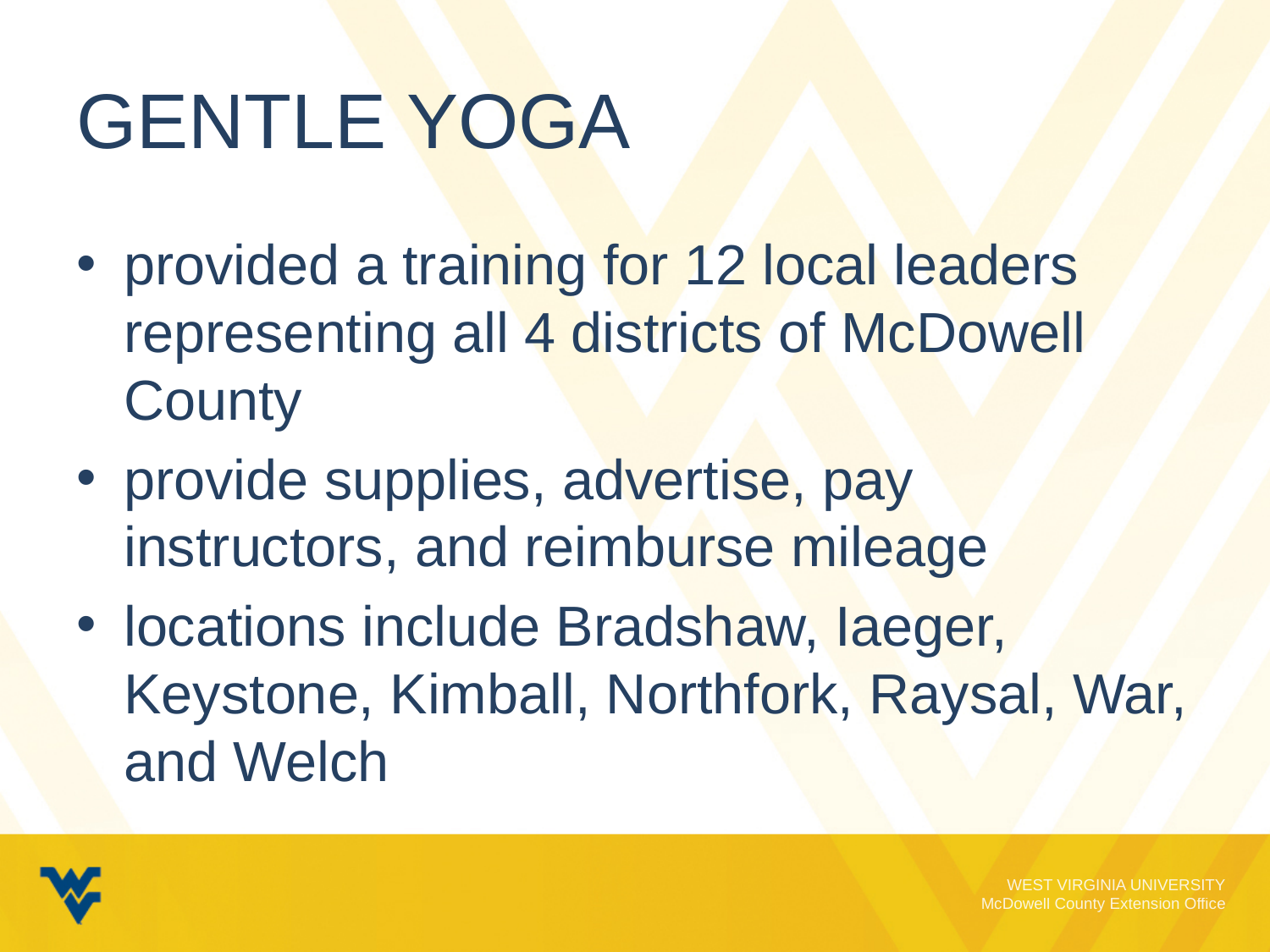

# Gentle Yoga
provided a training for 12 local leaders representing all 4 districts of McDowell County
provide supplies, advertise, pay instructors, and reimburse mileage
locations include Bradshaw, Iaeger, Keystone, Kimball, Northfork, Raysal, War, and Welch